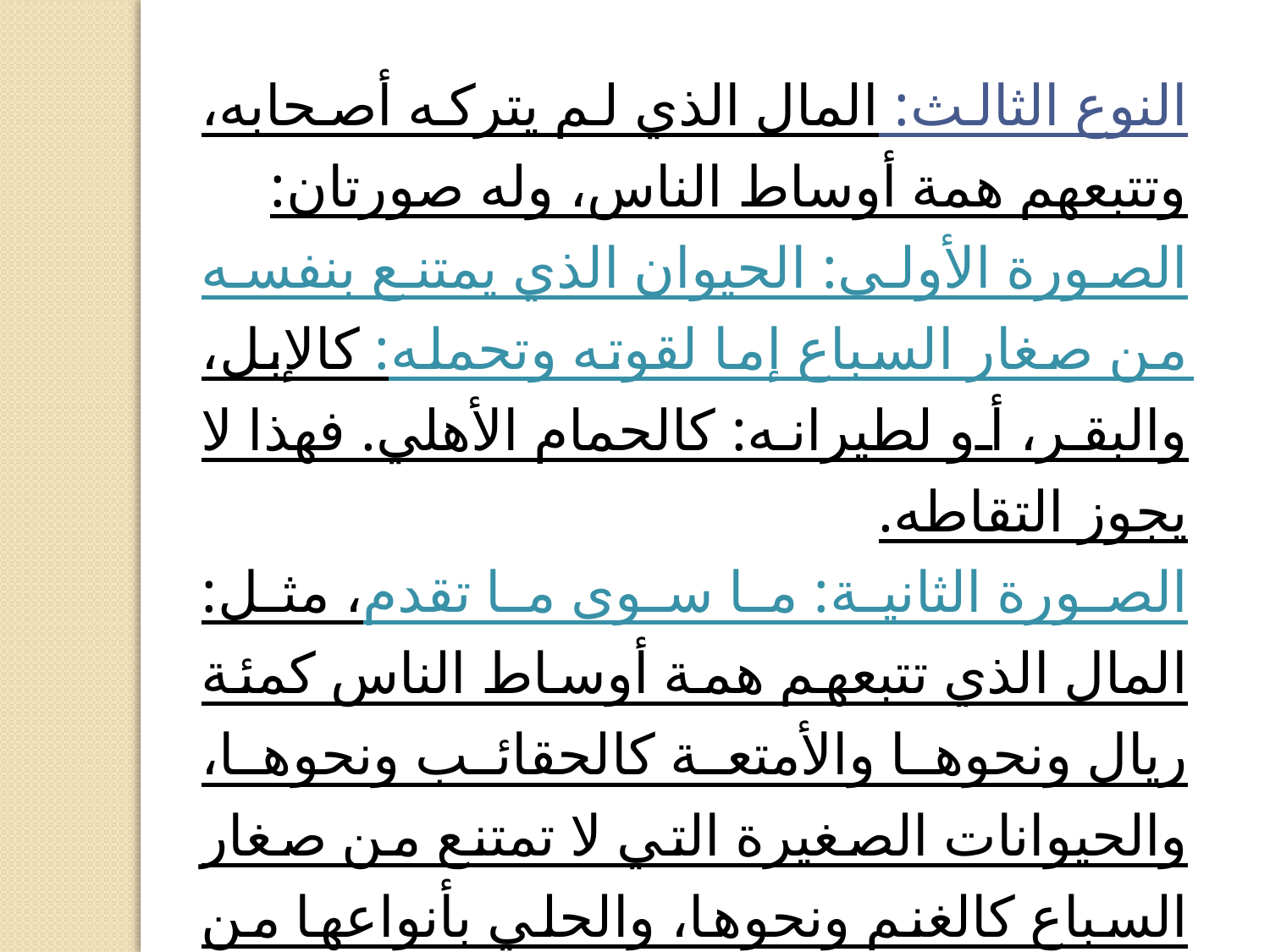

النوع الثالث: المال الذي لم يتركه أصحابه، وتتبعهم همة أوساط الناس، وله صورتان:
الصورة الأولى: الحيوان الذي يمتنع بنفسه من صغار السباع إما لقوته وتحمله: كالإبل، والبقر، أو لطيرانه: كالحمام الأهلي. فهذا لا يجوز التقاطه.
الصورة الثانية: ما سوى ما تقدم، مثل: المال الذي تتبعهم همة أوساط الناس كمئة ريال ونحوها والأمتعة كالحقائب ونحوها، والحيوانات الصغيرة التي لا تمتنع من صغار السباع كالغنم ونحوها، والحلي بأنواعها من ذهب، وفضة، وغيرها، والساعات وغير ذلك. وهذا النوع يجوز التقاطه.